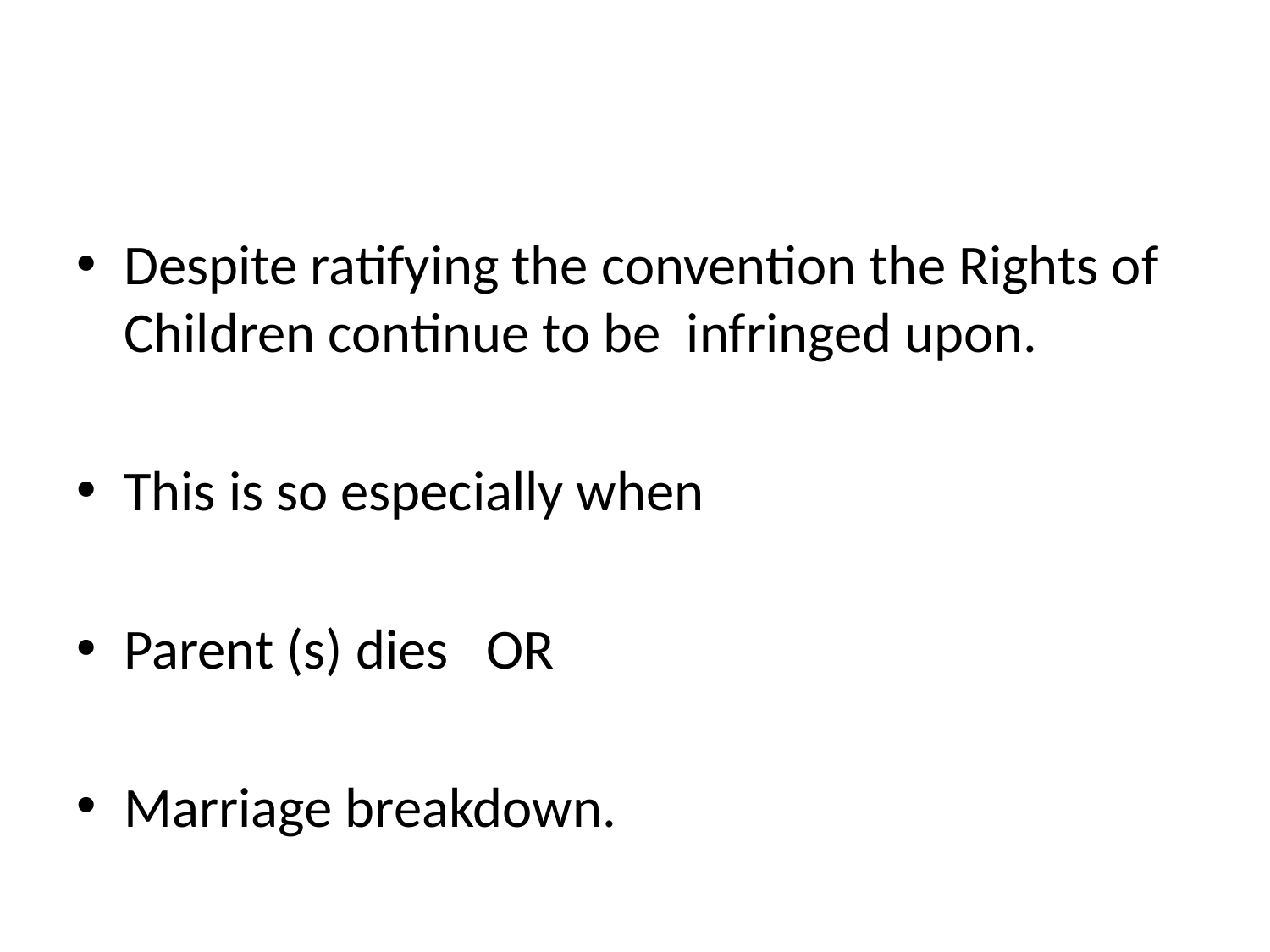

#
Despite ratifying the convention the Rights of Children continue to be  infringed upon.

This is so especially when

Parent (s) dies   OR

Marriage breakdown.